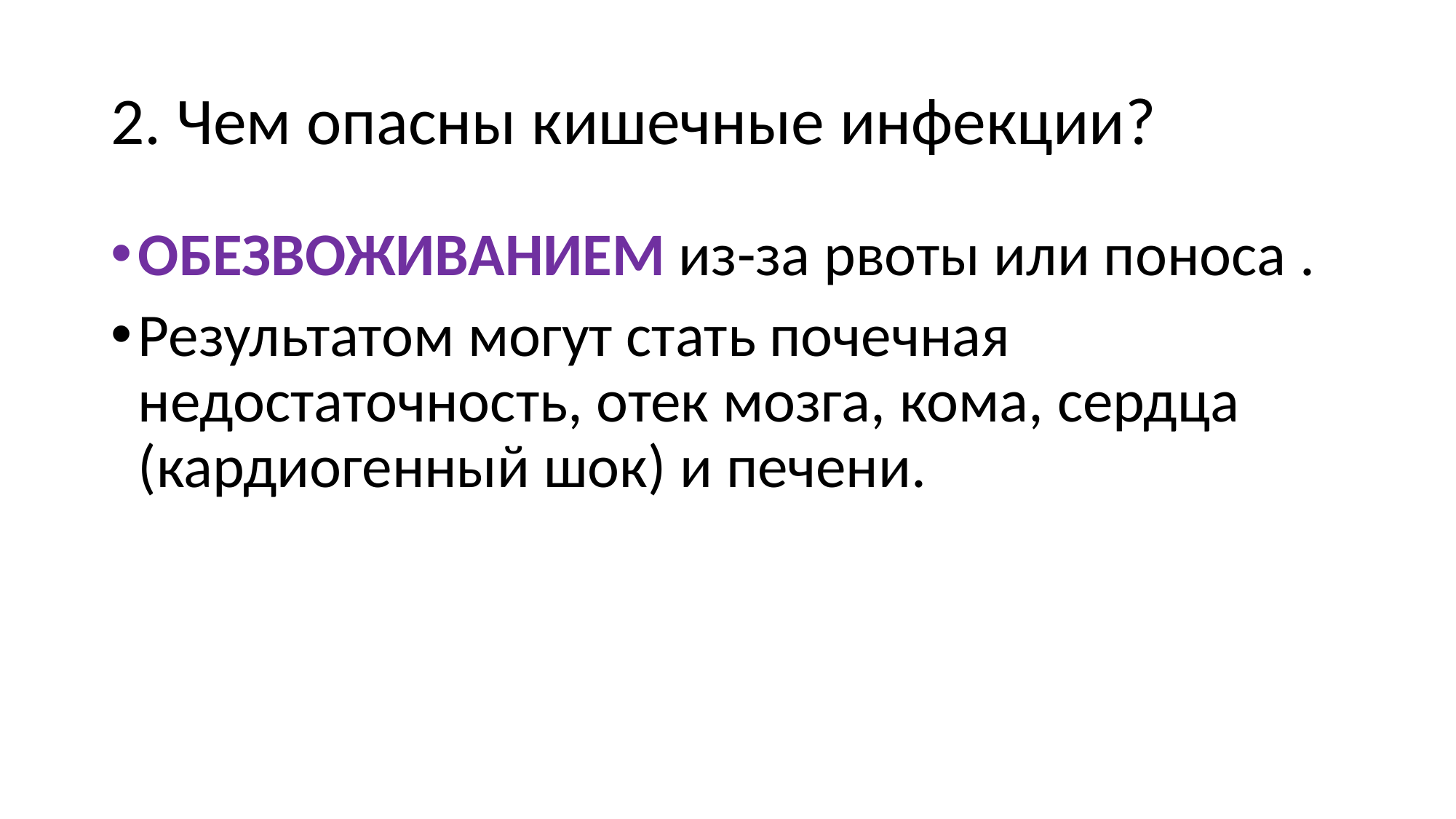

# 2. Чем опасны кишечные инфекции?
ОБЕЗВОЖИВАНИЕМ из-за рвоты или поноса .
Результатом могут стать почечная недостаточность, отек мозга, кома, сердца (кардиогенный шок) и печени.